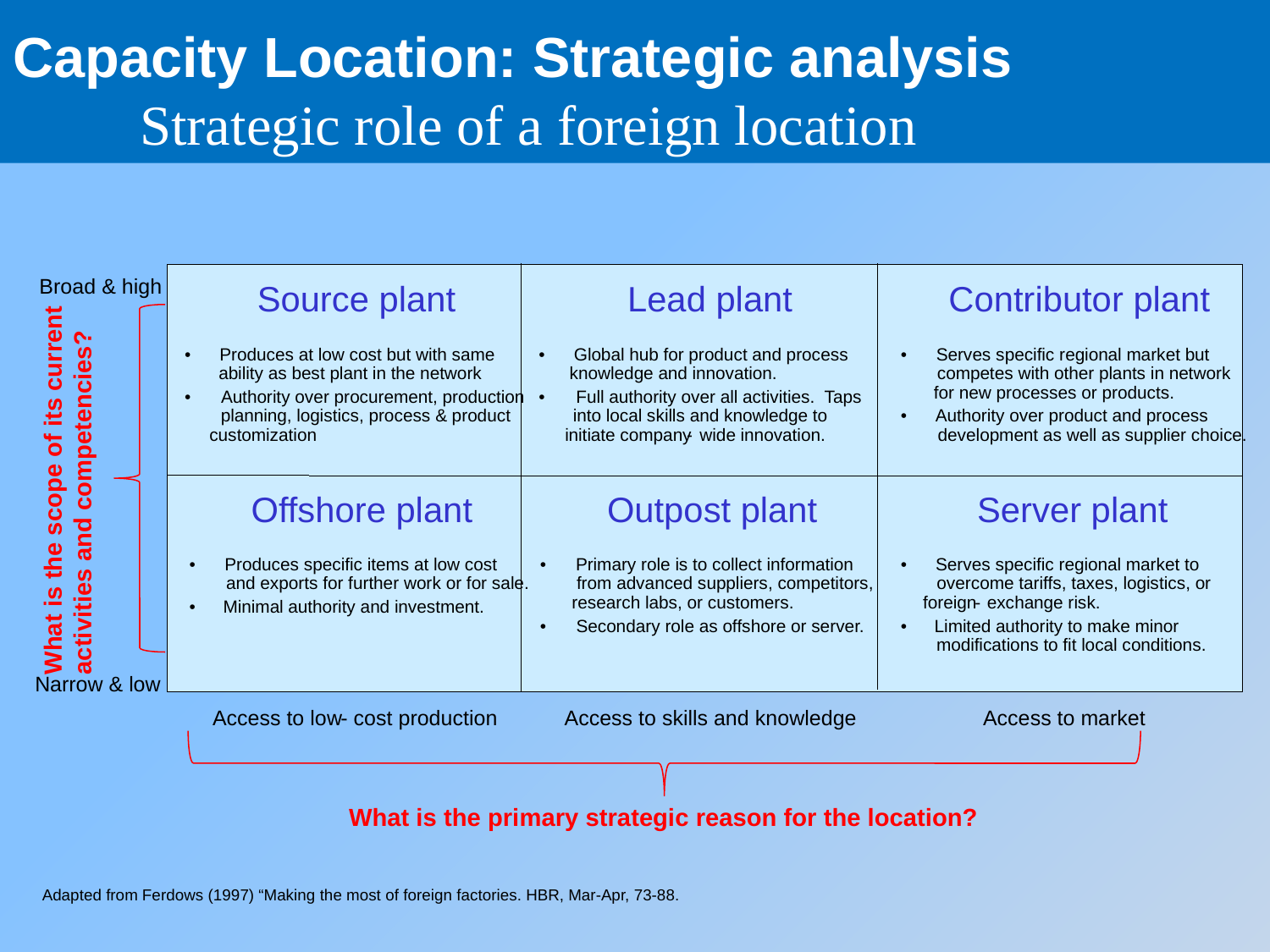

# Capacity Location: Strategic analysis Strategic role of a foreign location

Broad & high
Source plant
Lead plant
Contributor plant

•
Produces at low cost but with same
•
Global hub for product and process
•
Serves specific regional market but
ability as best plant in the network
knowledge and innovation.
competes with other plants in network
for new processes or products.
•
Authority over procurement, production
•
Full authority over all activities.  Taps
planning, logistics, process & product
into local skills and knowledge to
•
Authority over product and process
customization
initiate company
-
wide innovation.
development as well as supplier choice.
What is the scope of its current
activities and competencies?

Offshore plant
Outpost plant
Server plant
•
Produces specific items at low cost
•
Primary role is to collect information
•
Serves specific regional market to
and exports for further work or for sale.
from advanced suppliers, competitors,
overcome tariffs, taxes, logistics, or
research labs, or customers.
foreign
-
exchange risk.
•
Minimal authority and investment.
•
Secondary role as offshore or server.
•
Limited authority to make minor
modifications to fit local conditions.
Narrow & low
Access to low
-
cost production
Access to skills and knowledge
Access to market
What is the primary strategic reason for the location?
Adapted from Ferdows (1997) “Making the most of foreign factories. HBR, Mar-Apr, 73-88.